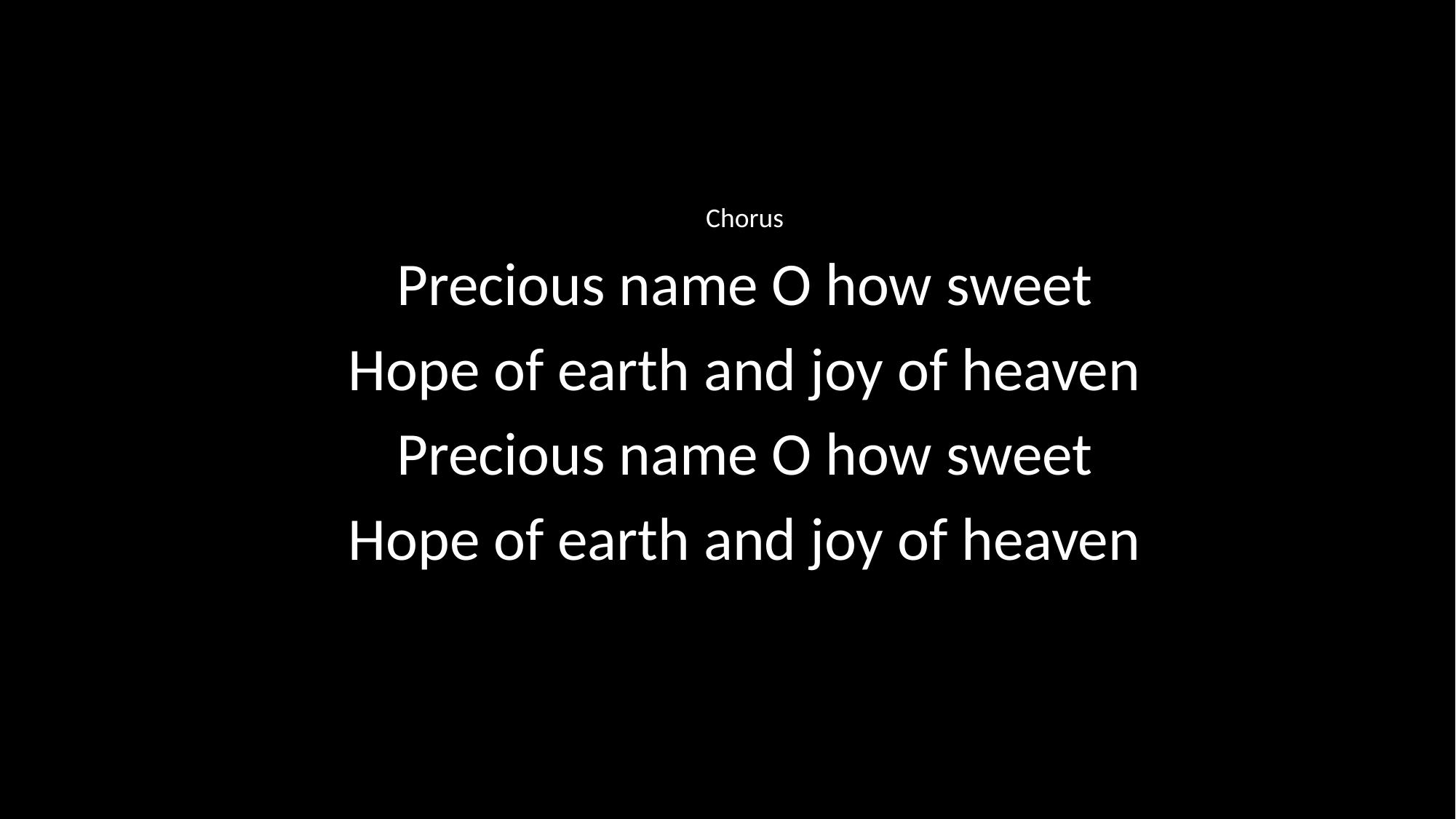

Chorus
Precious name O how sweet
Hope of earth and joy of heaven
Precious name O how sweet
Hope of earth and joy of heaven